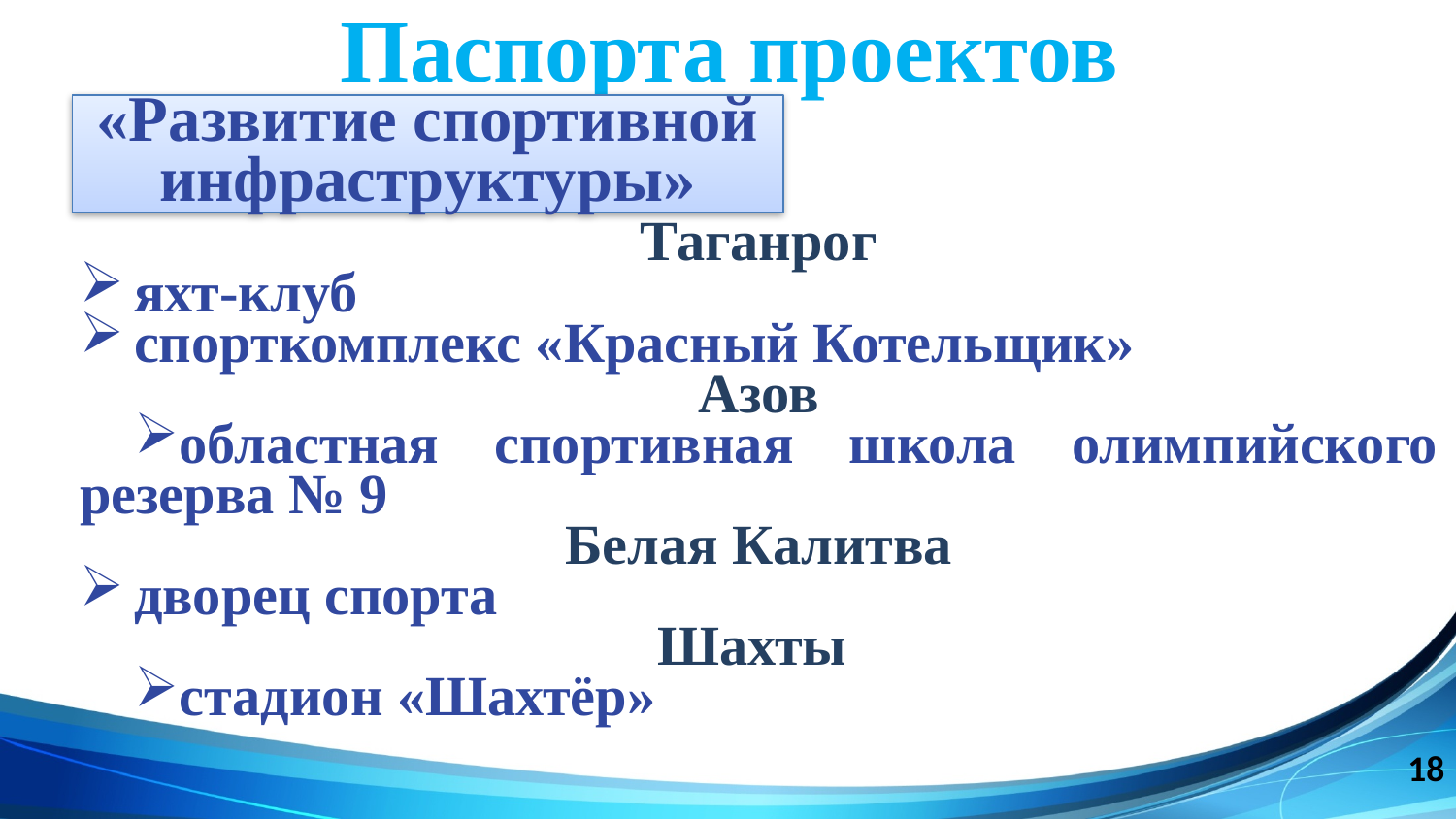

Паспорта проектов
«Развитие спортивной инфраструктуры»
Таганрог
яхт-клуб
спорткомплекс «Красный Котельщик»
Азов
областная спортивная школа олимпийского резерва № 9
Белая Калитва
дворец спорта
Шахты
стадион «Шахтёр»
18